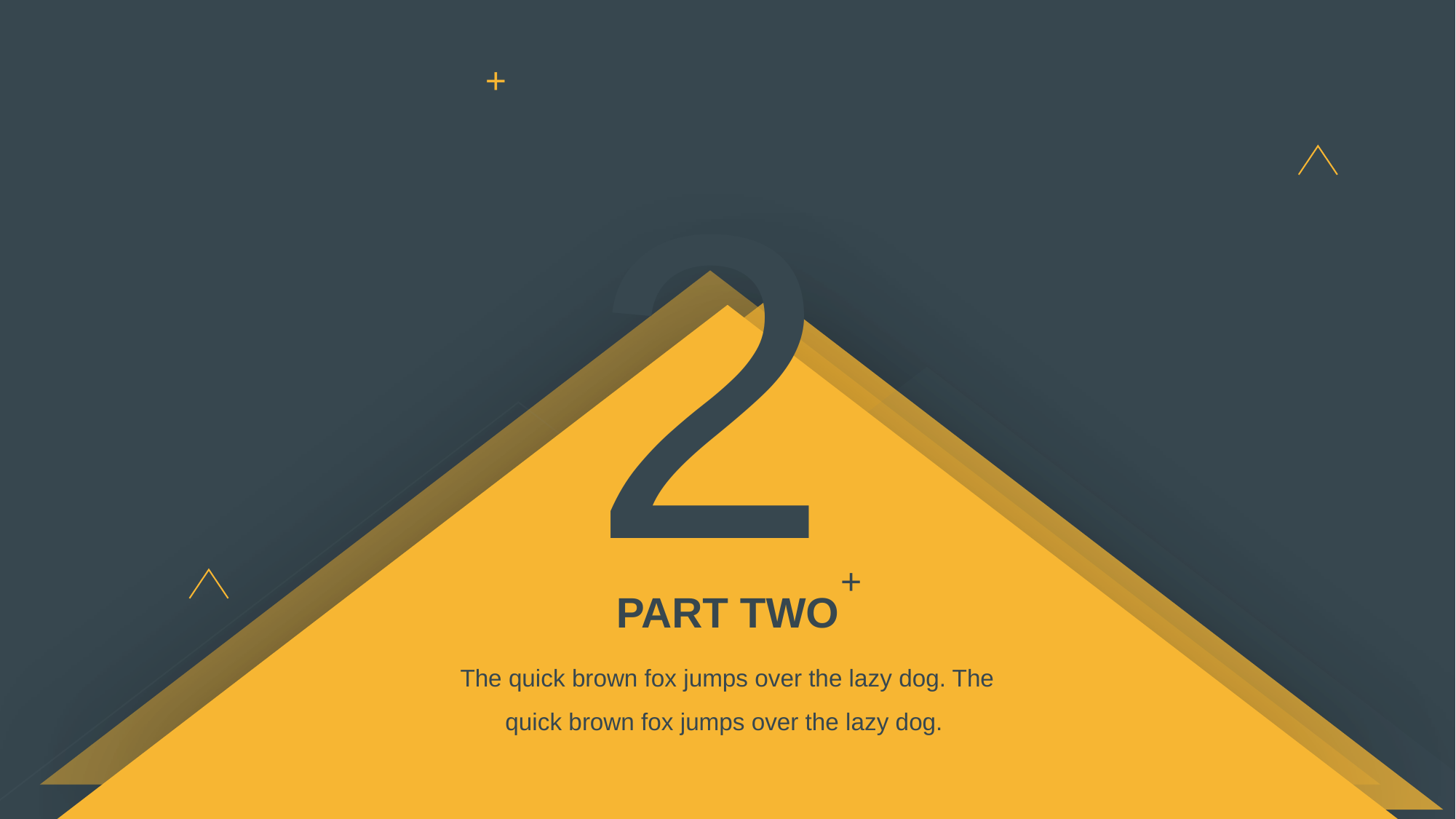

+
2

+

PART TWO
The quick brown fox jumps over the lazy dog. The quick brown fox jumps over the lazy dog.